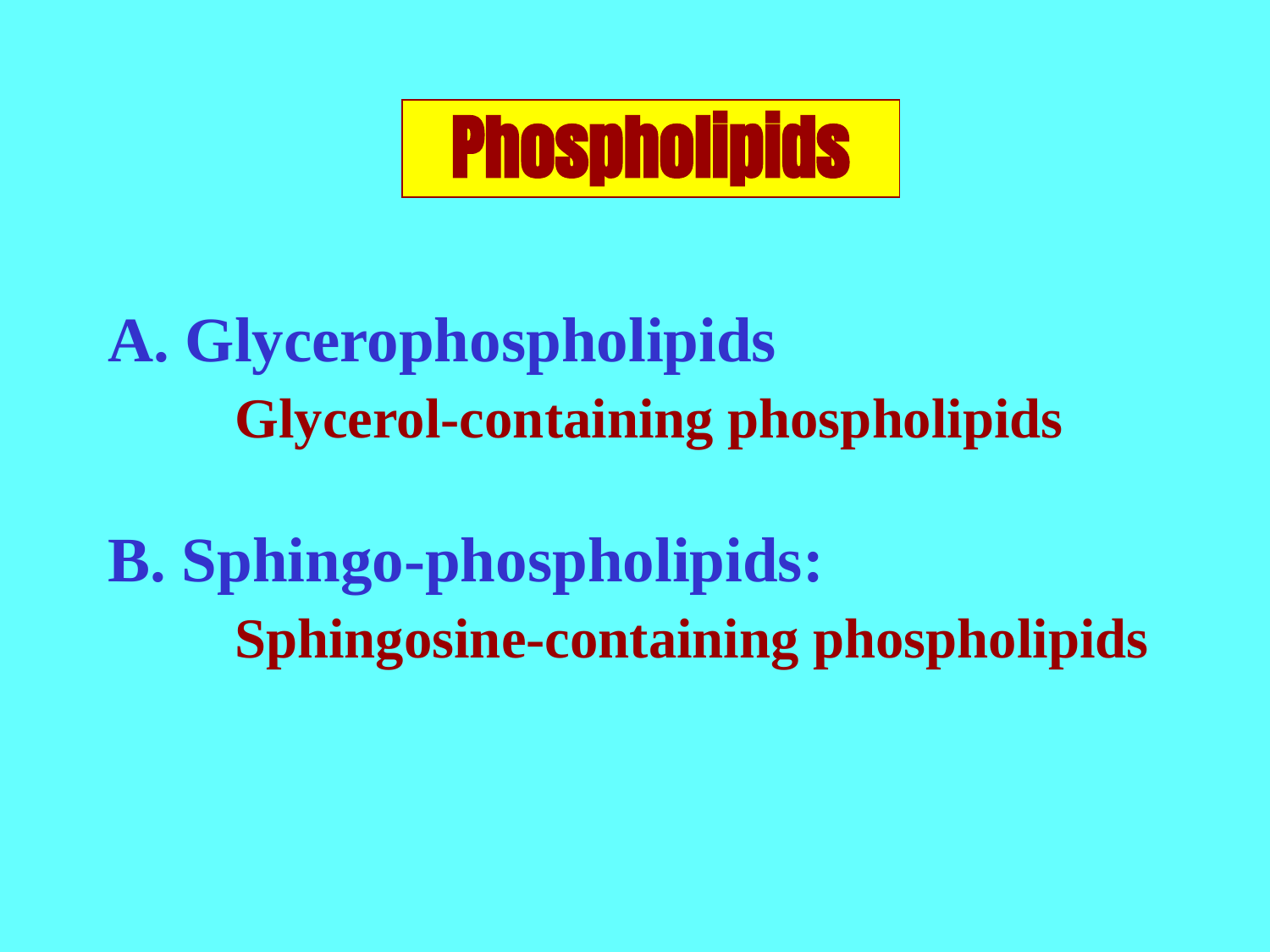

Phospholipids
A. Glycerophospholipids
	Glycerol-containing phospholipids

B. Sphingo-phospholipids:
	Sphingosine-containing phospholipids